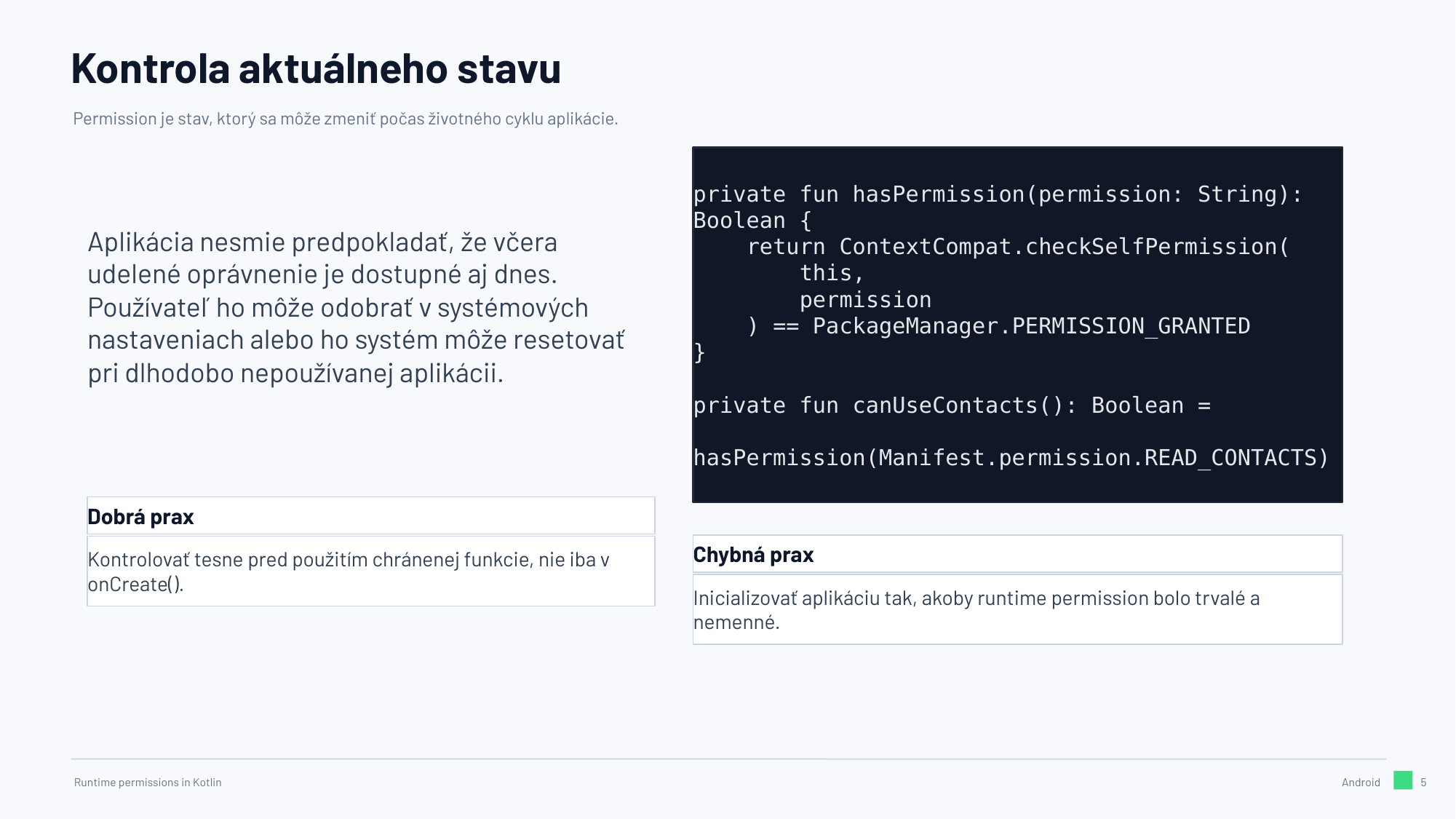

Kontrola aktuálneho stavu
Permission je stav, ktorý sa môže zmeniť počas životného cyklu aplikácie.
private fun hasPermission(permission: String): Boolean {
    return ContextCompat.checkSelfPermission(
        this,
        permission
    ) == PackageManager.PERMISSION_GRANTED
}

private fun canUseContacts(): Boolean =
    hasPermission(Manifest.permission.READ_CONTACTS)
Aplikácia nesmie predpokladať, že včera udelené oprávnenie je dostupné aj dnes. Používateľ ho môže odobrať v systémových nastaveniach alebo ho systém môže resetovať pri dlhodobo nepoužívanej aplikácii.
Dobrá prax
Chybná prax
Kontrolovať tesne pred použitím chránenej funkcie, nie iba v onCreate().
Inicializovať aplikáciu tak, akoby runtime permission bolo trvalé a nemenné.
5